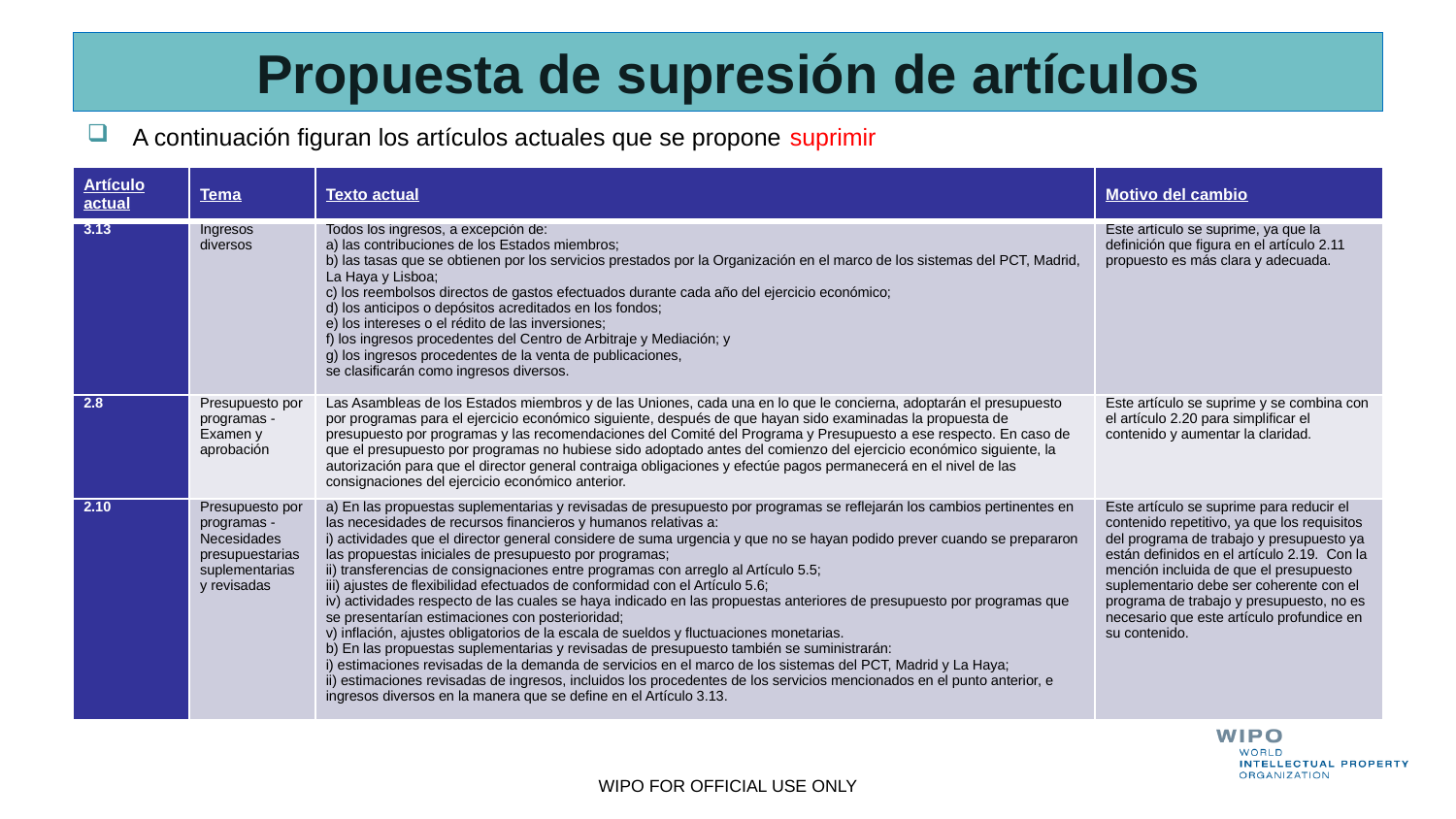

# Propuesta de supresión de artículos
A continuación figuran los artículos actuales que se propone suprimir
| Artículo actual | Tema | Texto actual | Motivo del cambio |
| --- | --- | --- | --- |
| 3.13 | Ingresos diversos | Todos los ingresos, a excepción de: a) las contribuciones de los Estados miembros; b) las tasas que se obtienen por los servicios prestados por la Organización en el marco de los sistemas del PCT, Madrid, La Haya y Lisboa; c) los reembolsos directos de gastos efectuados durante cada año del ejercicio económico; d) los anticipos o depósitos acreditados en los fondos; e) los intereses o el rédito de las inversiones; f) los ingresos procedentes del Centro de Arbitraje y Mediación; y g) los ingresos procedentes de la venta de publicaciones, se clasificarán como ingresos diversos. | Este artículo se suprime, ya que la definición que figura en el artículo 2.11 propuesto es más clara y adecuada. |
| 2.8 | Presupuesto por programas - Examen y aprobación | Las Asambleas de los Estados miembros y de las Uniones, cada una en lo que le concierna, adoptarán el presupuesto por programas para el ejercicio económico siguiente, después de que hayan sido examinadas la propuesta de presupuesto por programas y las recomendaciones del Comité del Programa y Presupuesto a ese respecto. En caso de que el presupuesto por programas no hubiese sido adoptado antes del comienzo del ejercicio económico siguiente, la autorización para que el director general contraiga obligaciones y efectúe pagos permanecerá en el nivel de las consignaciones del ejercicio económico anterior. | Este artículo se suprime y se combina con el artículo 2.20 para simplificar el contenido y aumentar la claridad. |
| 2.10 | Presupuesto por programas - Necesidades presupuestarias suplementarias y revisadas | a) En las propuestas suplementarias y revisadas de presupuesto por programas se reflejarán los cambios pertinentes en las necesidades de recursos financieros y humanos relativas a: i) actividades que el director general considere de suma urgencia y que no se hayan podido prever cuando se prepararon las propuestas iniciales de presupuesto por programas; ii) transferencias de consignaciones entre programas con arreglo al Artículo 5.5; iii) ajustes de flexibilidad efectuados de conformidad con el Artículo 5.6; iv) actividades respecto de las cuales se haya indicado en las propuestas anteriores de presupuesto por programas que se presentarían estimaciones con posterioridad; v) inflación, ajustes obligatorios de la escala de sueldos y fluctuaciones monetarias. b) En las propuestas suplementarias y revisadas de presupuesto también se suministrarán: i) estimaciones revisadas de la demanda de servicios en el marco de los sistemas del PCT, Madrid y La Haya; ii) estimaciones revisadas de ingresos, incluidos los procedentes de los servicios mencionados en el punto anterior, e ingresos diversos en la manera que se define en el Artículo 3.13. | Este artículo se suprime para reducir el contenido repetitivo, ya que los requisitos del programa de trabajo y presupuesto ya están definidos en el artículo 2.19. Con la mención incluida de que el presupuesto suplementario debe ser coherente con el programa de trabajo y presupuesto, no es necesario que este artículo profundice en su contenido. |